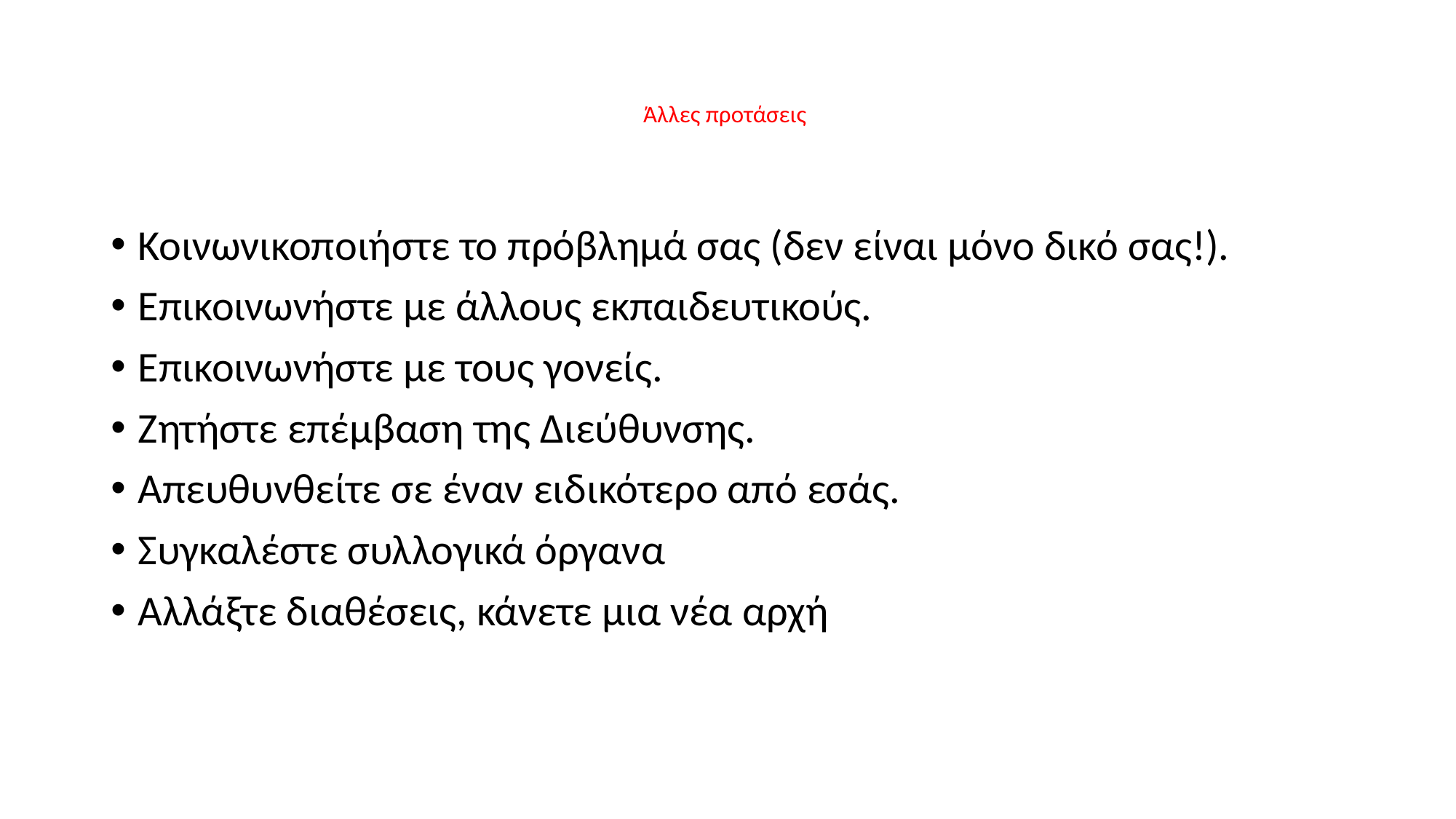

# Άλλες προτάσεις
Κοινωνικοποιήστε το πρόβλημά σας (δεν είναι μόνο δικό σας!).
Επικοινωνήστε με άλλους εκπαιδευτικούς.
Επικοινωνήστε με τους γονείς.
Ζητήστε επέμβαση της Διεύθυνσης.
Απευθυνθείτε σε έναν ειδικότερο από εσάς.
Συγκαλέστε συλλογικά όργανα
Αλλάξτε διαθέσεις, κάνετε μια νέα αρχή